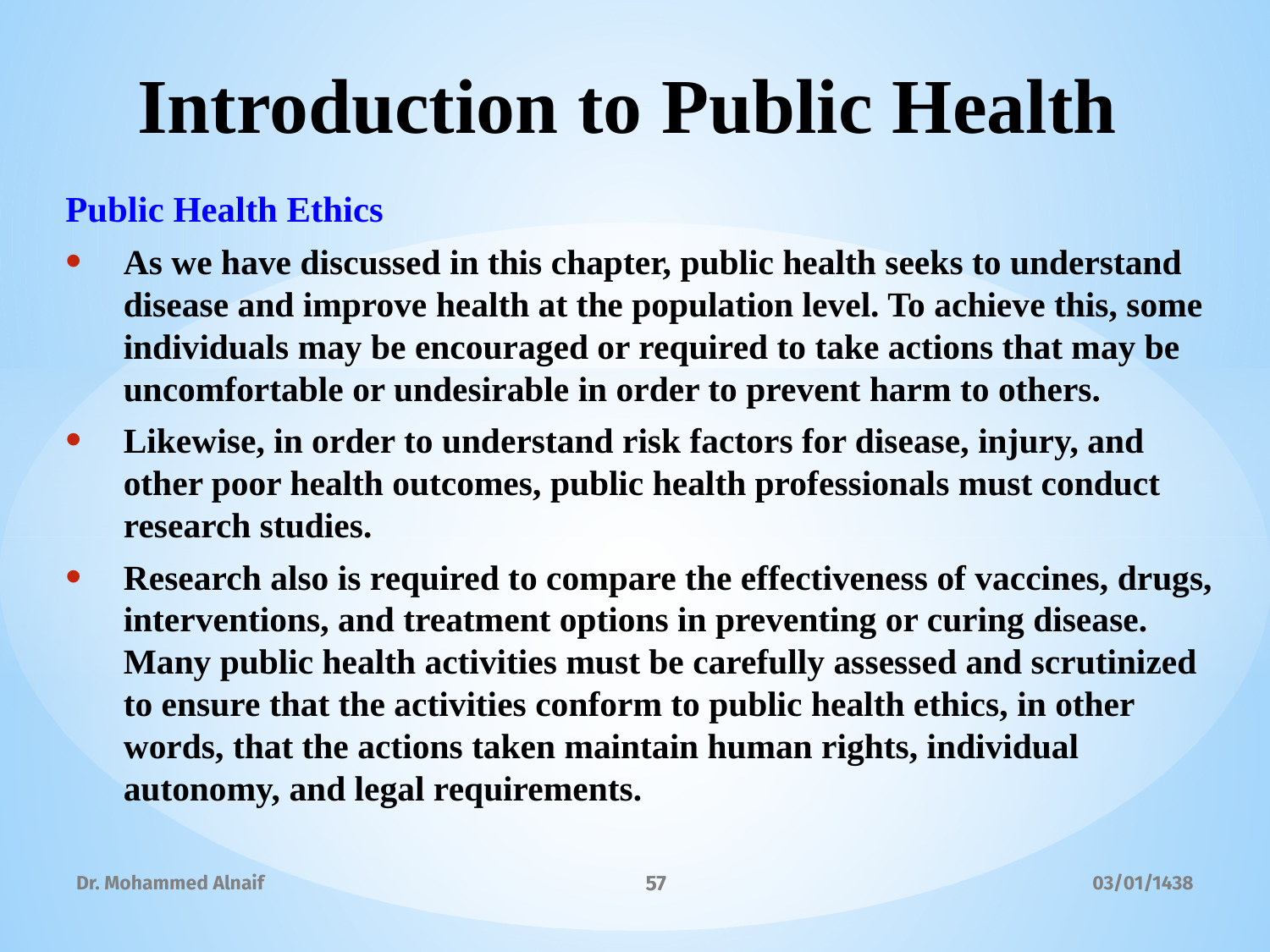

# Introduction to Public Health
Public Health Ethics
As we have discussed in this chapter, public health seeks to understand disease and improve health at the population level. To achieve this, some individuals may be encouraged or required to take actions that may be uncomfortable or undesirable in order to prevent harm to others.
Likewise, in order to understand risk factors for disease, injury, and other poor health outcomes, public health professionals must conduct research studies.
Research also is required to compare the effectiveness of vaccines, drugs, interventions, and treatment options in preventing or curing disease. Many public health activities must be carefully assessed and scrutinized to ensure that the activities conform to public health ethics, in other words, that the actions taken maintain human rights, individual autonomy, and legal requirements.
Dr. Mohammed Alnaif
57
03/01/1438